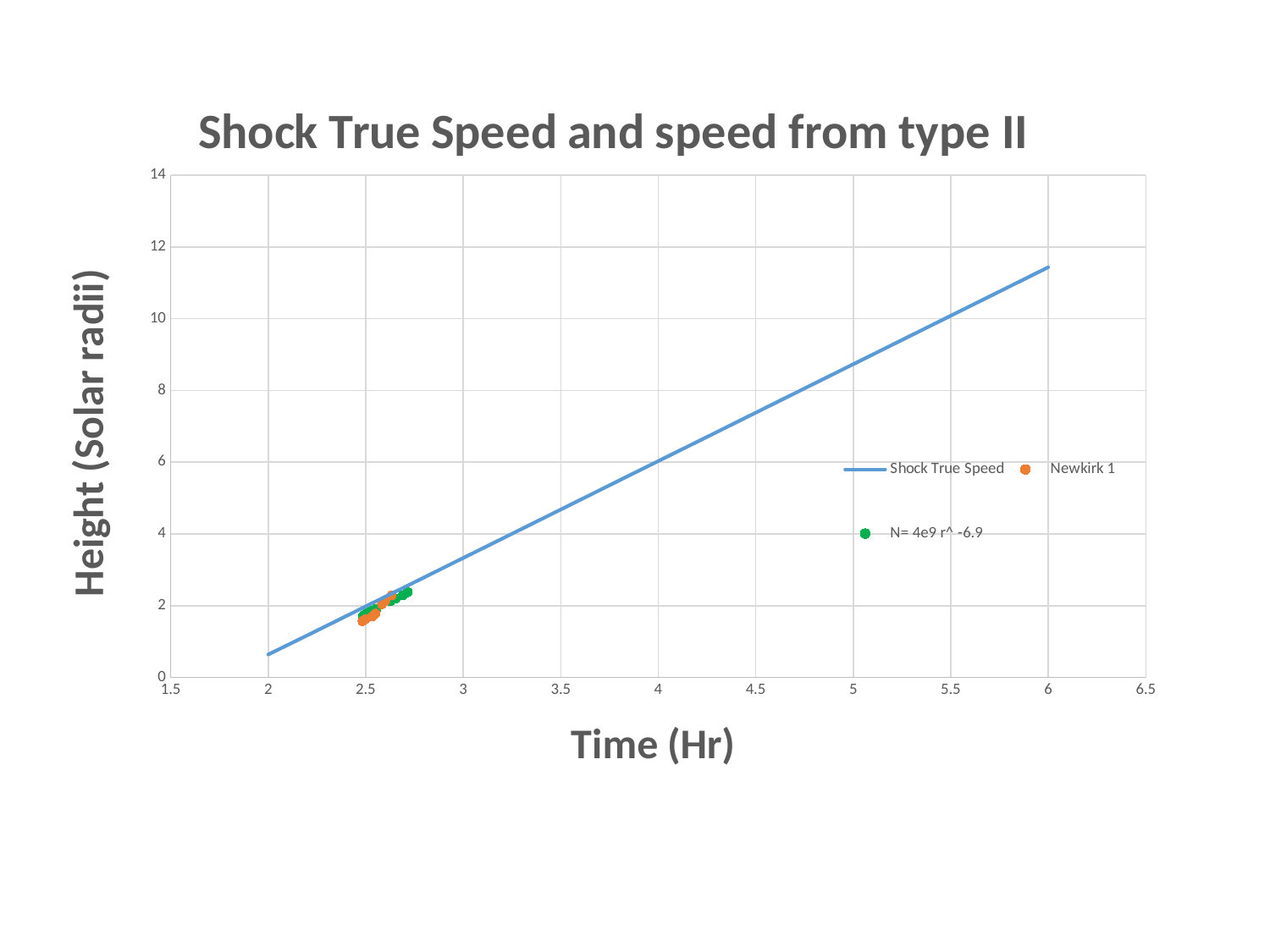

### Chart: Shock True Speed and speed from type II

| Category |  |  |  |
|---|---|---|---|